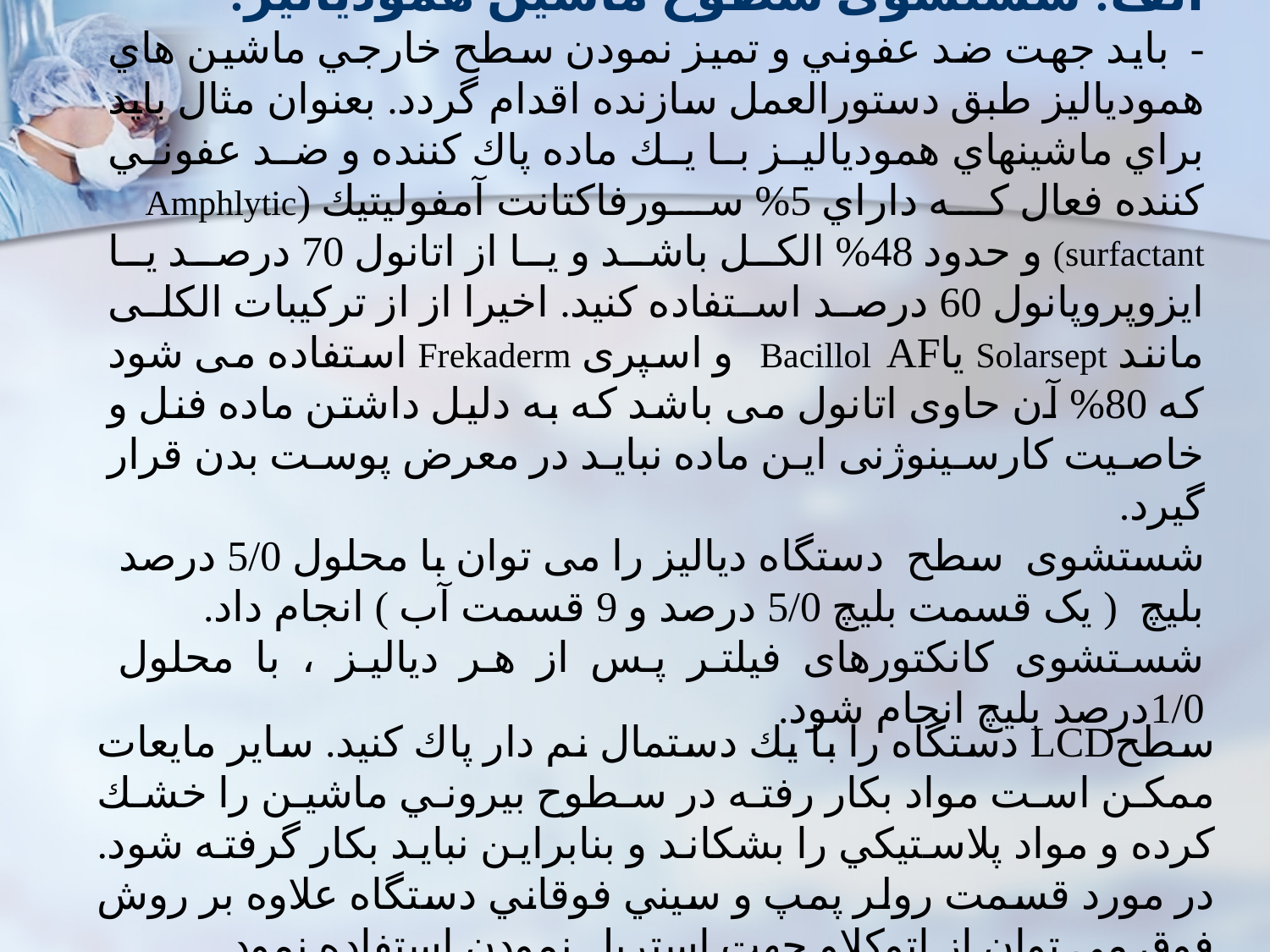

الف: شستشوی سطوح ماشین همودیالیز:
-  باید جهت ضد عفوني و تميز نمودن سطح خارجي ماشين هاي همودياليز طبق دستورالعمل سازنده اقدام گردد. بعنوان مثال بايد براي ماشينهاي همودياليز با يك ماده پاك كننده و ضد عفوني كننده فعال كه داراي 5% سورفاكتانت آمفوليتيك (Amphlytic surfactant) و حدود 48% الكل باشد و يا از اتانول 70 درصد يا ايزوپروپانول 60 درصد استفاده كنيد. اخیرا از از ترکیبات الکلی مانند Solarsept یاBacillol AF  و اسپری Frekaderm استفاده می شود که 80% آن حاوی اتانول می باشد که به دلیل داشتن ماده فنل و خاصیت کارسینوژنی این ماده نباید در معرض پوست بدن قرار گیرد.
شستشوی  سطح  دستگاه دیالیز را می توان با محلول 5/0 درصد  بلیچ  ( یک قسمت بلیچ 5/0 درصد و 9 قسمت آب ) انجام داد.
شستشوی کانکتورهای فیلتر پس از هر دیالیز ، با محلول 1/0درصد بلیچ انجام شود.
سطحLCD دستگاه را با يك دستمال نم دار پاك كنيد. ساير مايعات ممكن است مواد بكار رفته در سطوح بيروني ماشين را خشك كرده و مواد پلاستيكي را بشكاند و بنابراين نبايد بكار گرفته شود. در مورد قسمت رولر پمپ و سيني فوقاني دستگاه علاوه بر روش فوق مي توان از اتوكلاو جهت استريل نمودن استفاده نمود .